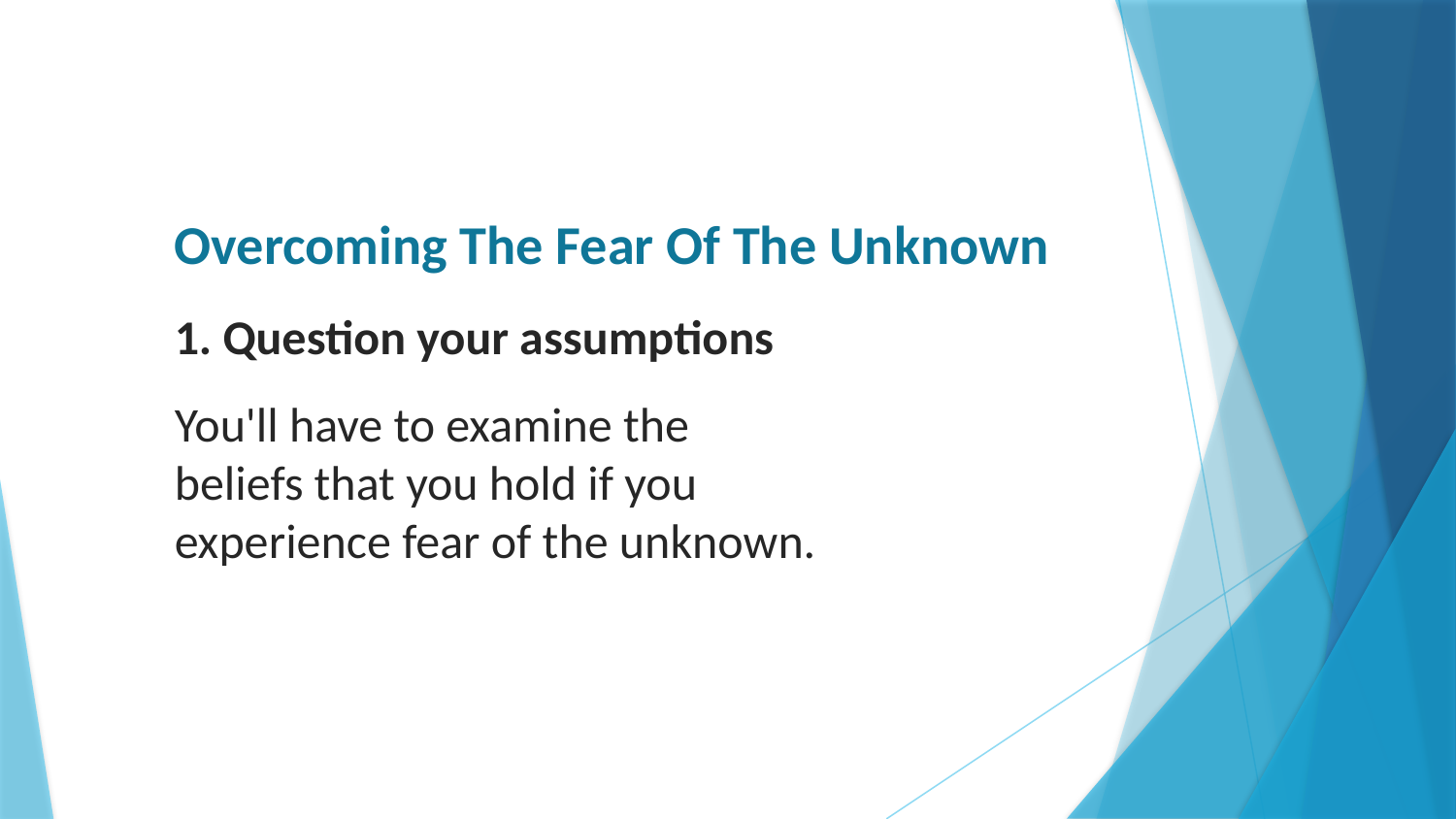

# Overcoming The Fear Of The Unknown
1. Question your assumptions
You'll have to examine the beliefs that you hold if you experience fear of the unknown.